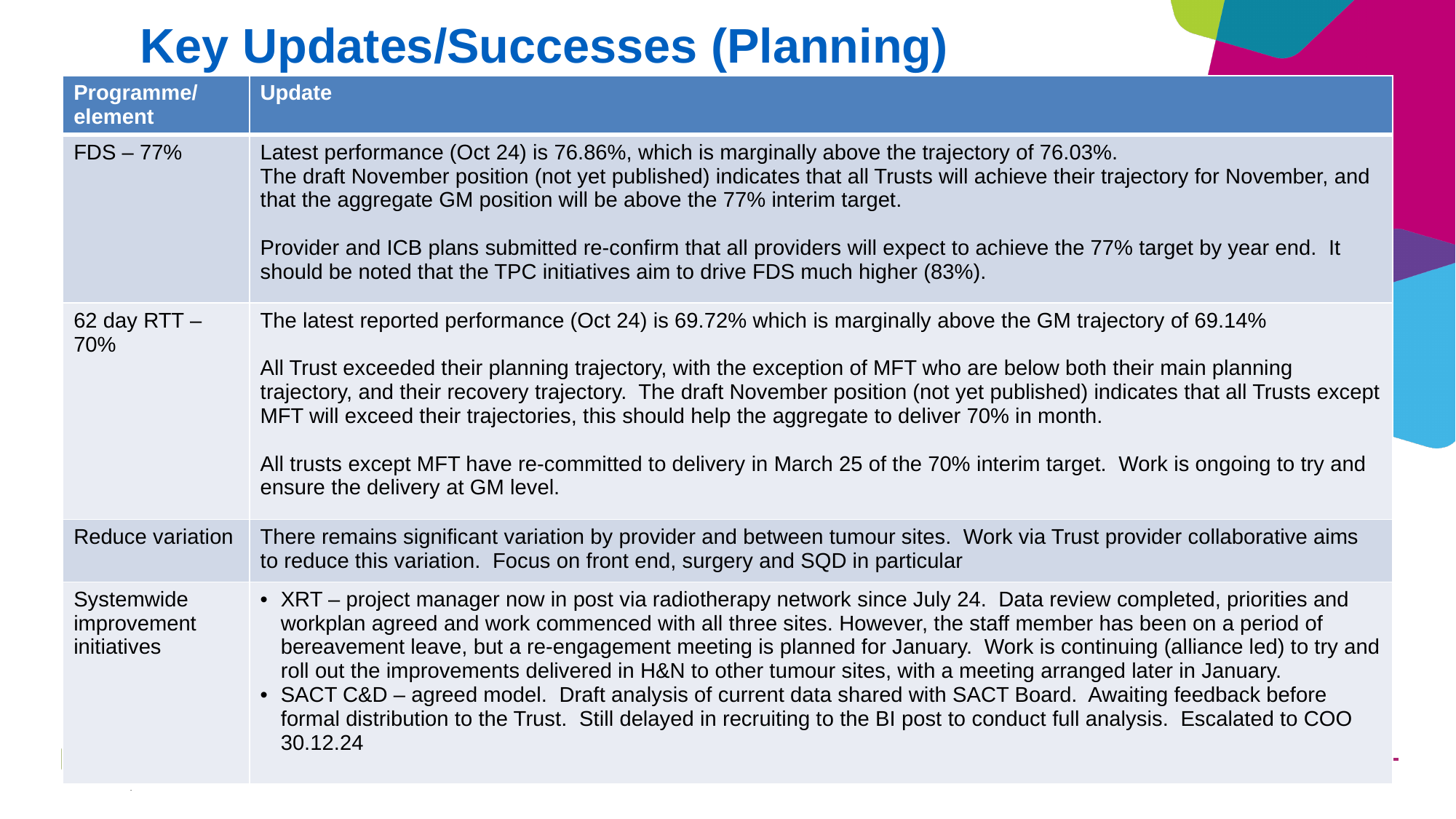

Key Updates/Successes (Planning)
| Programme/element | Update |
| --- | --- |
| FDS – 77% | Latest performance (Oct 24) is 76.86%, which is marginally above the trajectory of 76.03%. The draft November position (not yet published) indicates that all Trusts will achieve their trajectory for November, and that the aggregate GM position will be above the 77% interim target. Provider and ICB plans submitted re-confirm that all providers will expect to achieve the 77% target by year end. It should be noted that the TPC initiatives aim to drive FDS much higher (83%). |
| 62 day RTT – 70% | The latest reported performance (Oct 24) is 69.72% which is marginally above the GM trajectory of 69.14% All Trust exceeded their planning trajectory, with the exception of MFT who are below both their main planning trajectory, and their recovery trajectory. The draft November position (not yet published) indicates that all Trusts except MFT will exceed their trajectories, this should help the aggregate to deliver 70% in month. All trusts except MFT have re-committed to delivery in March 25 of the 70% interim target. Work is ongoing to try and ensure the delivery at GM level. |
| Reduce variation | There remains significant variation by provider and between tumour sites. Work via Trust provider collaborative aims to reduce this variation. Focus on front end, surgery and SQD in particular |
| Systemwide improvement initiatives | XRT – project manager now in post via radiotherapy network since July 24. Data review completed, priorities and workplan agreed and work commenced with all three sites. However, the staff member has been on a period of bereavement leave, but a re-engagement meeting is planned for January. Work is continuing (alliance led) to try and roll out the improvements delivered in H&N to other tumour sites, with a meeting arranged later in January. SACT C&D – agreed model. Draft analysis of current data shared with SACT Board. Awaiting feedback before formal distribution to the Trust. Still delayed in recruiting to the BI post to conduct full analysis. Escalated to COO 30.12.24 |

Please link these to the Cancer Alliance planning pack asks
Minimal text please and just include the changes from the previous reporting period